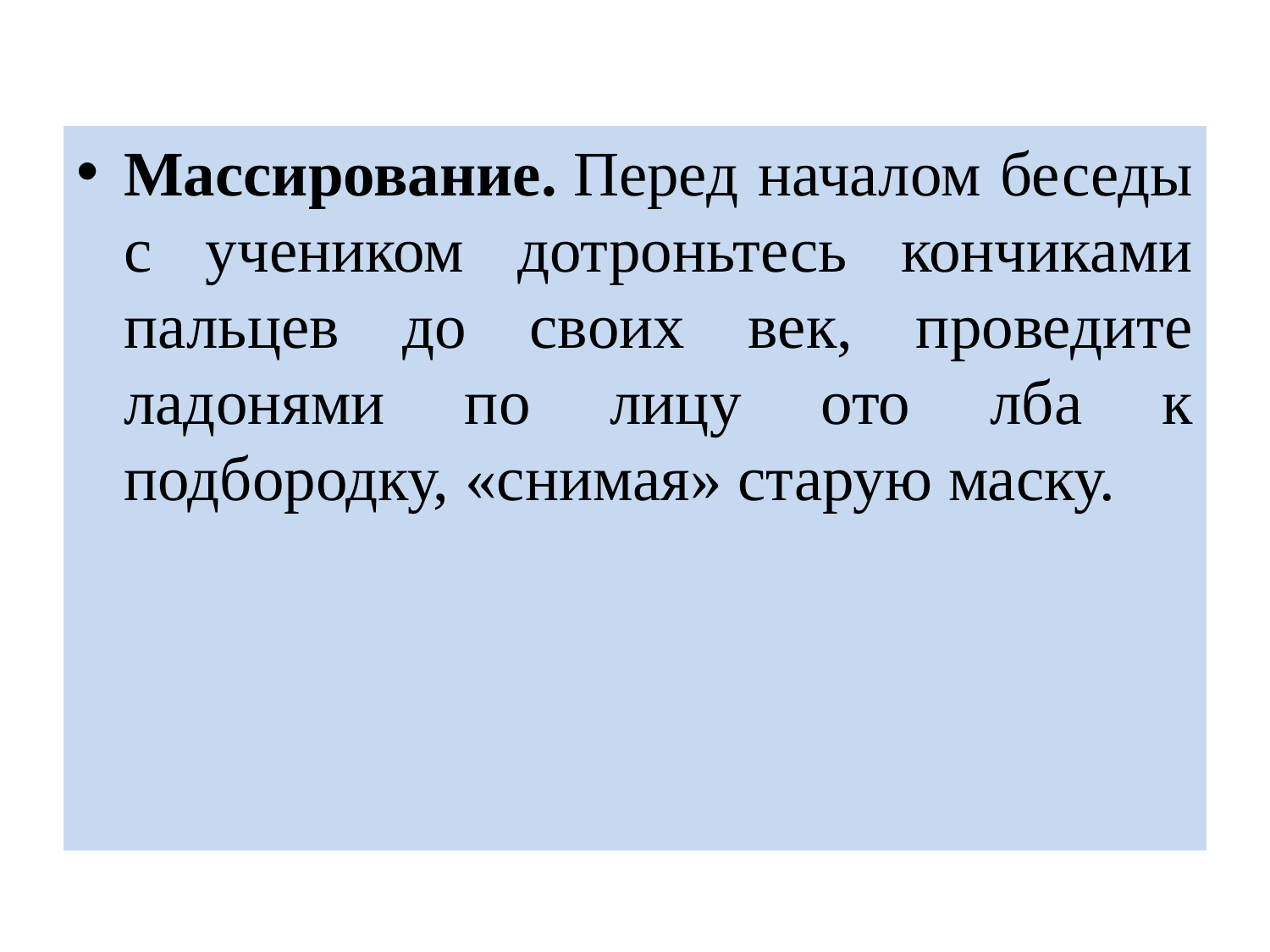

#
Массирование. Перед началом беседы с учеником дотроньтесь кончиками пальцев до своих век, проведите ладонями по лицу ото лба к подбородку, «снимая» старую маску.